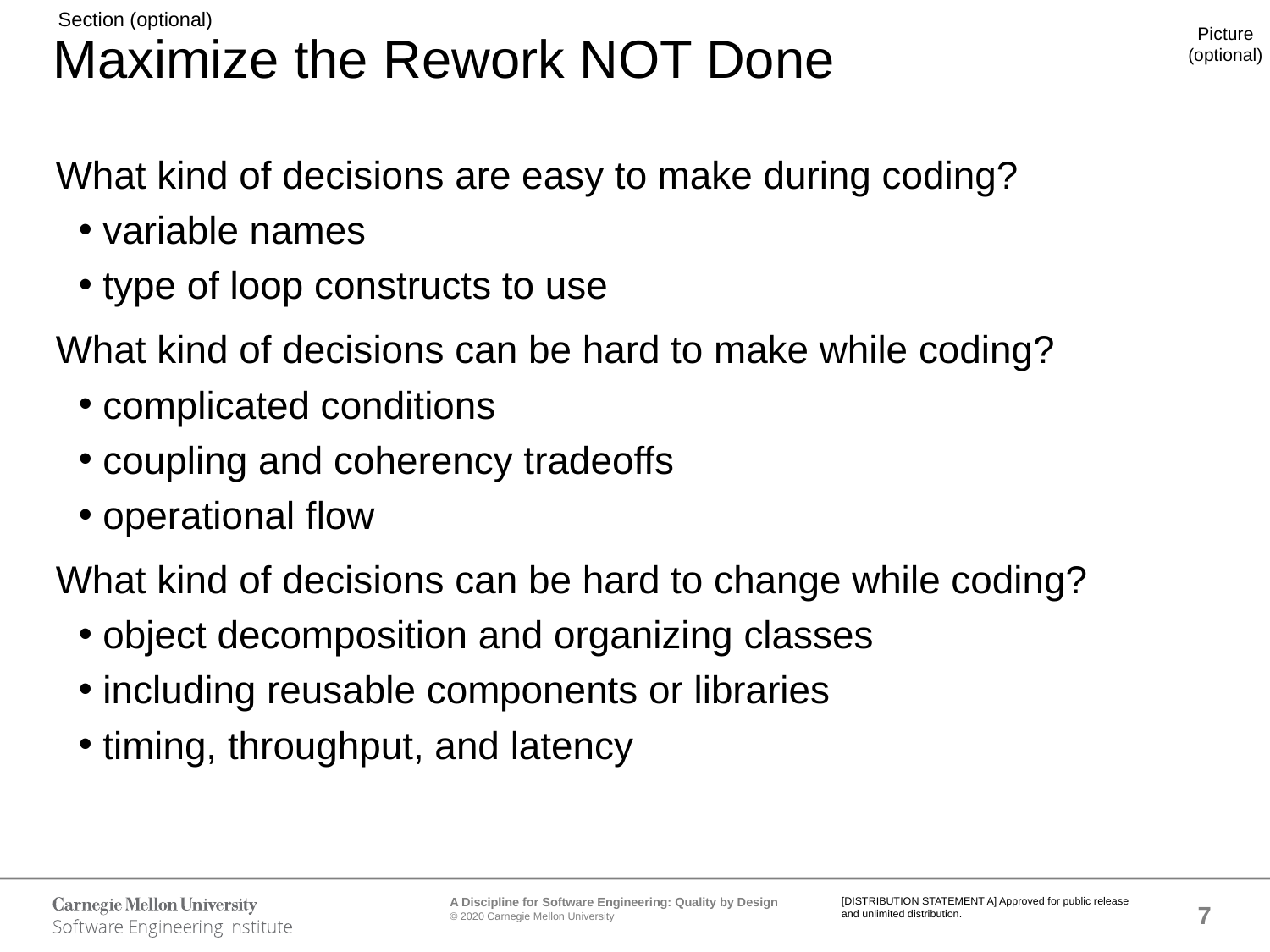

# Maximize the Rework NOT Done
What kind of decisions are easy to make during coding?
variable names
type of loop constructs to use
What kind of decisions can be hard to make while coding?
complicated conditions
coupling and coherency tradeoffs
operational flow
What kind of decisions can be hard to change while coding?
object decomposition and organizing classes
including reusable components or libraries
timing, throughput, and latency